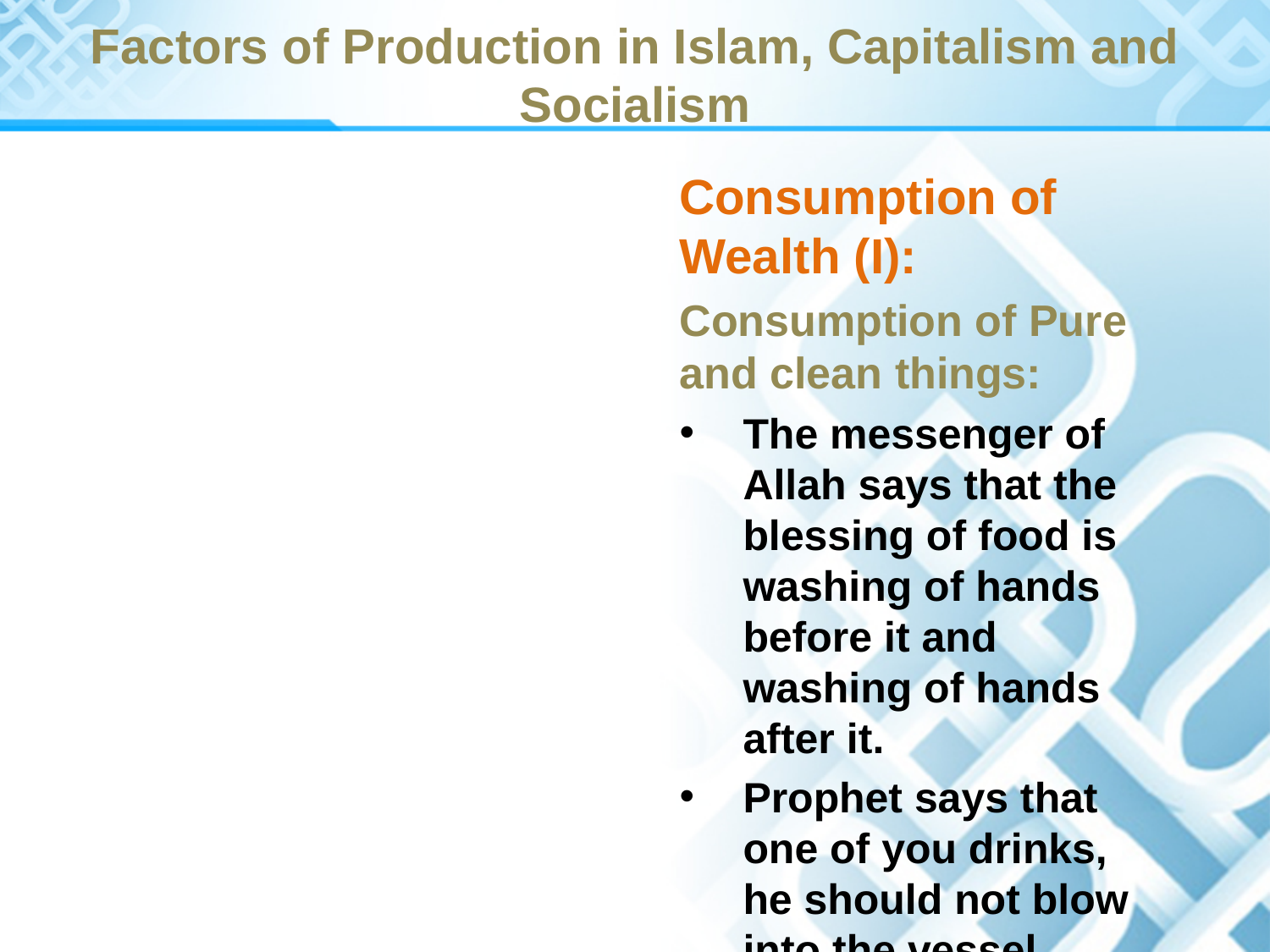

Factors of Production in Islam, Capitalism and Socialism
Consumption of Wealth (I):
Consumption of Pure and clean things:
The messenger of Allah says that the blessing of food is washing of hands before it and washing of hands after it.
Prophet says that one of you drinks, he should not blow into the vessel.